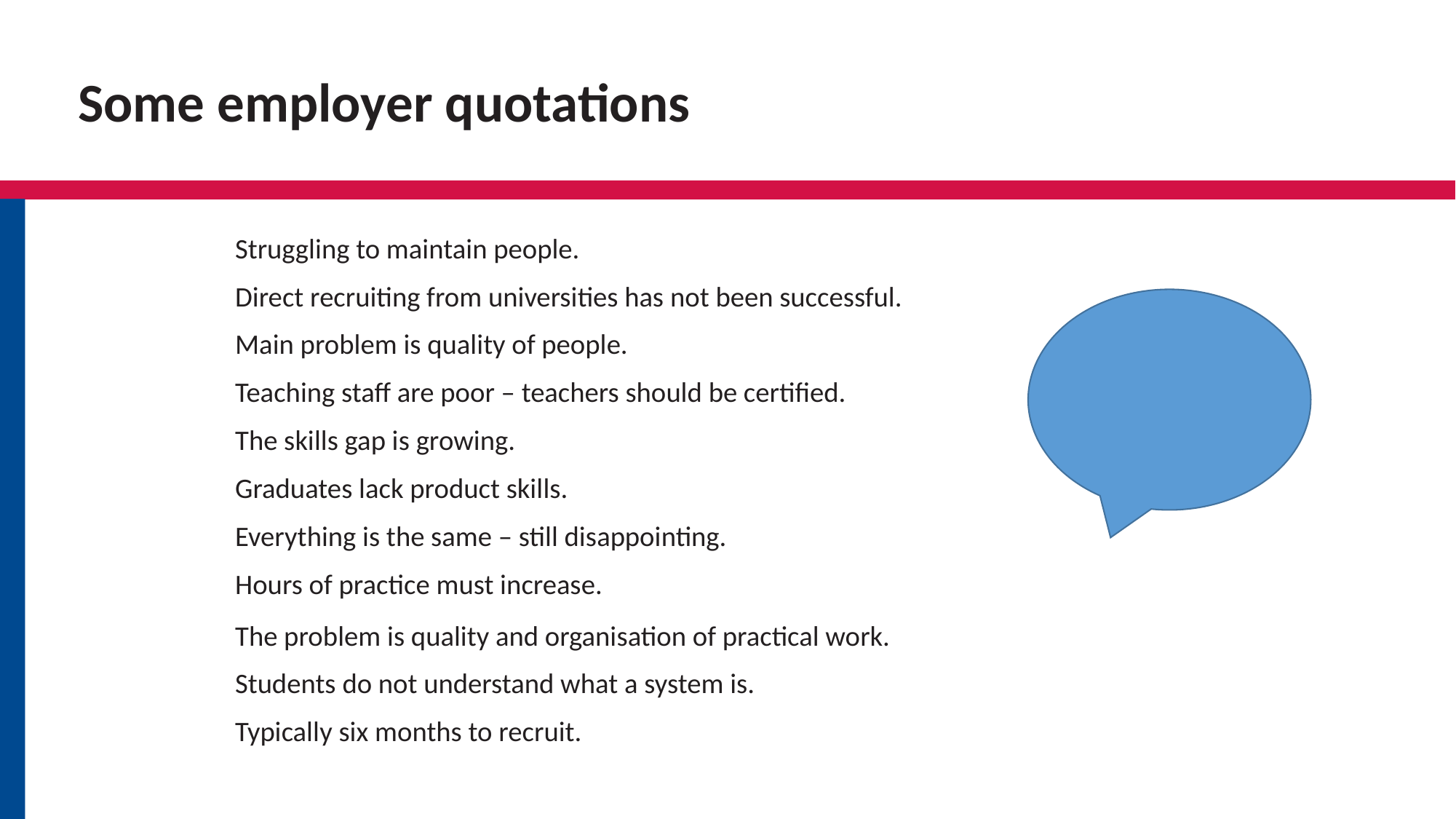

# Some employer quotations
Struggling to maintain people.
Direct recruiting from universities has not been successful.
Main problem is quality of people.
Teaching staff are poor – teachers should be certified.
The skills gap is growing.
Graduates lack product skills.
Everything is the same – still disappointing.
Hours of practice must increase.
The problem is quality and organisation of practical work.
Students do not understand what a system is.
Typically six months to recruit.